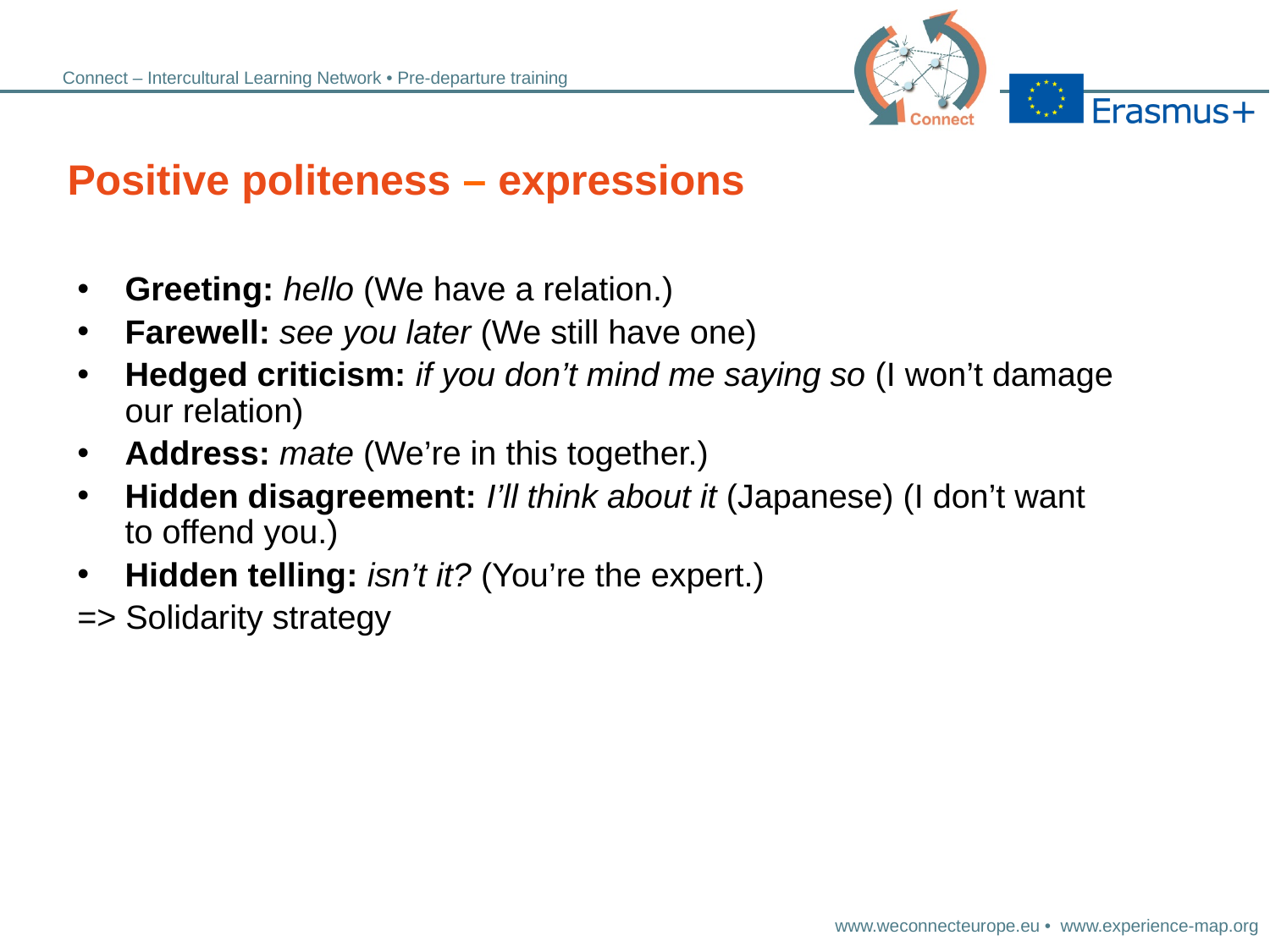

# Positive politeness – expressions
Greeting: hello (We have a relation.)
Farewell: see you later (We still have one)
Hedged criticism: if you don’t mind me saying so (I won’t damage our relation)
Address: mate (We’re in this together.)
Hidden disagreement: I’ll think about it (Japanese) (I don’t want to offend you.)
Hidden telling: isn’t it? (You’re the expert.)
=> Solidarity strategy